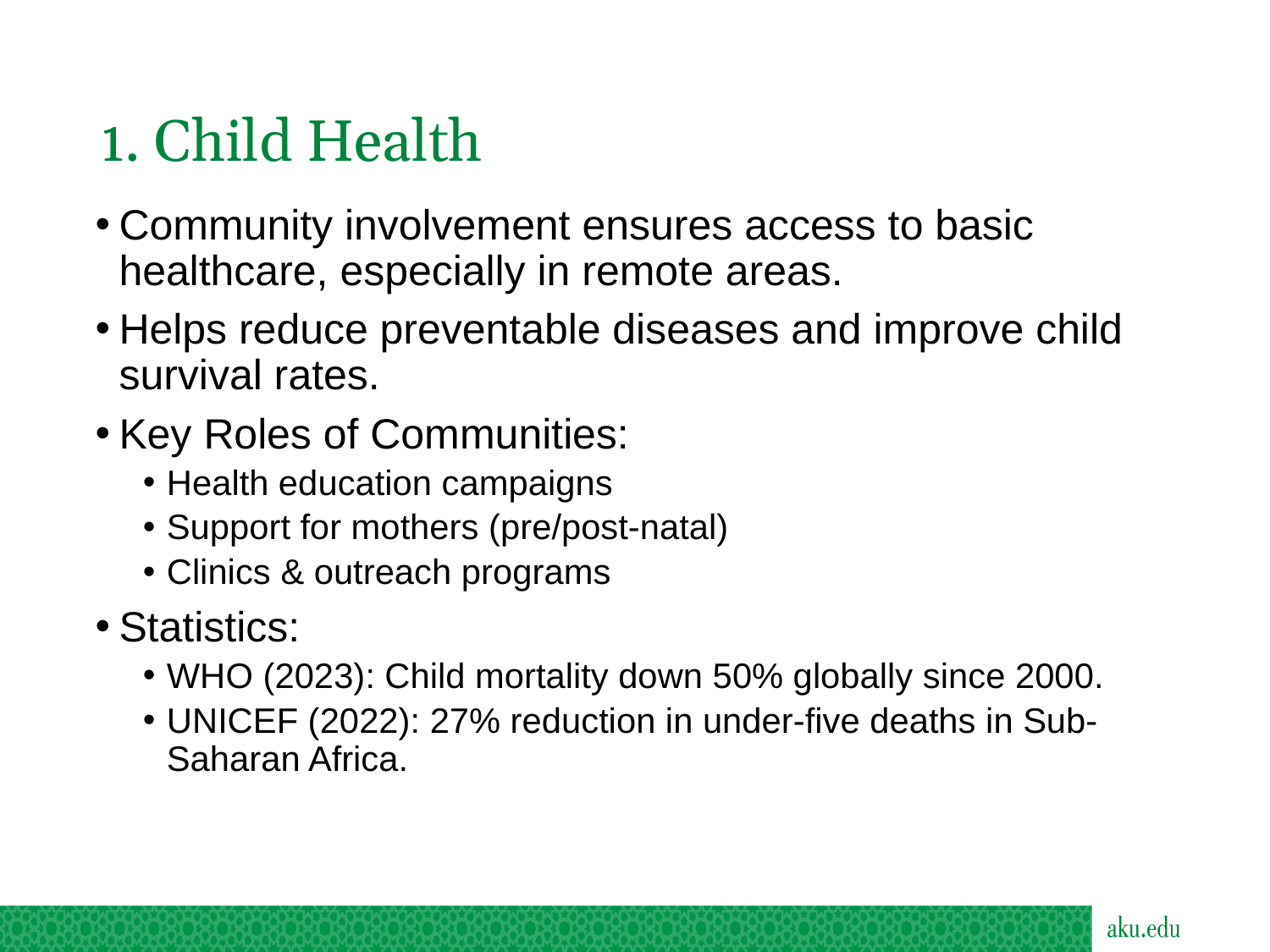

# 1. Child Health
Community involvement ensures access to basic healthcare, especially in remote areas.
Helps reduce preventable diseases and improve child survival rates.
Key Roles of Communities:
Health education campaigns
Support for mothers (pre/post-natal)
Clinics & outreach programs
Statistics:
WHO (2023): Child mortality down 50% globally since 2000.
UNICEF (2022): 27% reduction in under-five deaths in Sub-Saharan Africa.